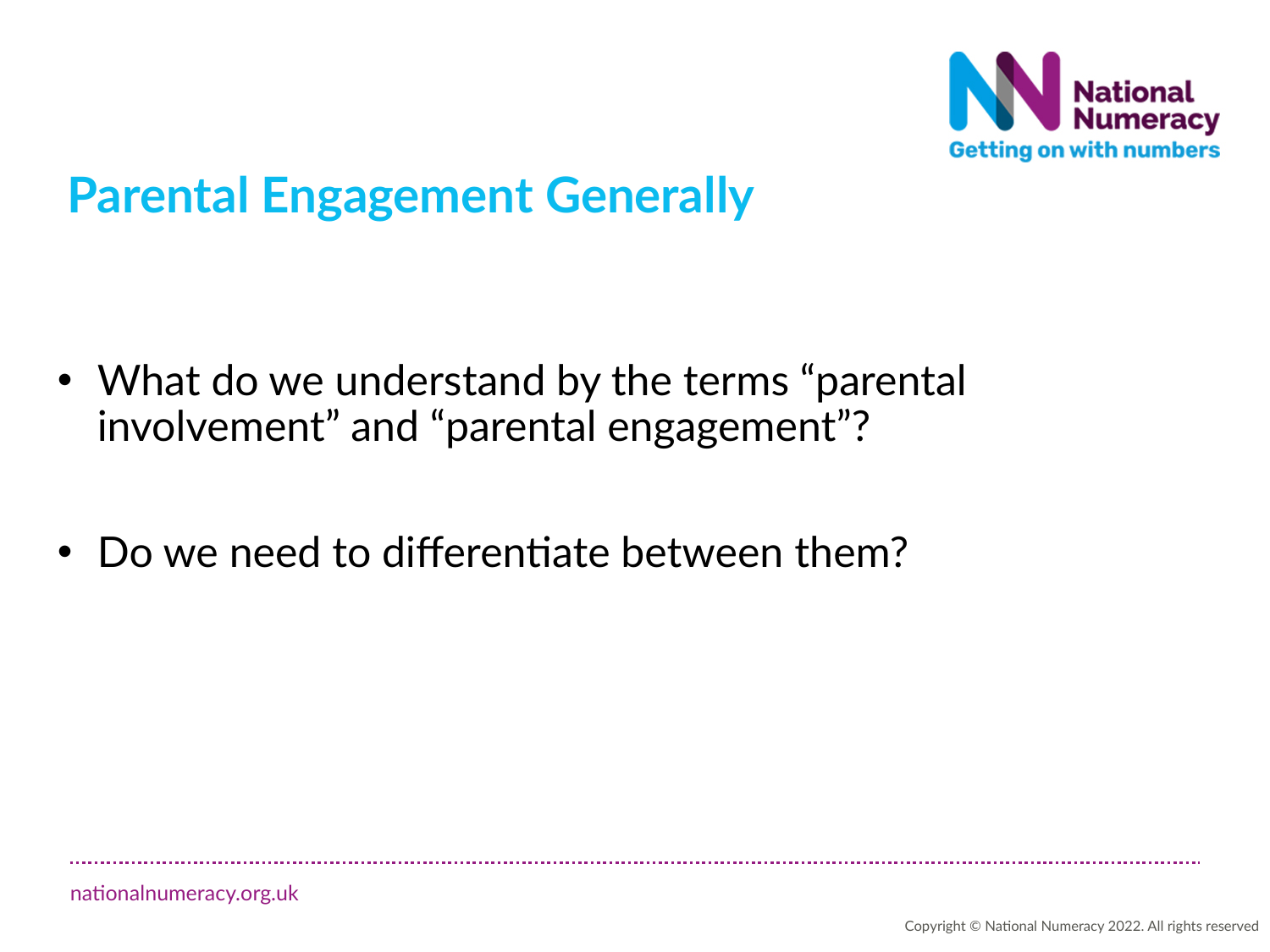

Parental Engagement Generally
What do we understand by the terms “parental involvement” and “parental engagement”?

Do we need to differentiate between them?

Copyright © National Numeracy 2022. All rights reserved